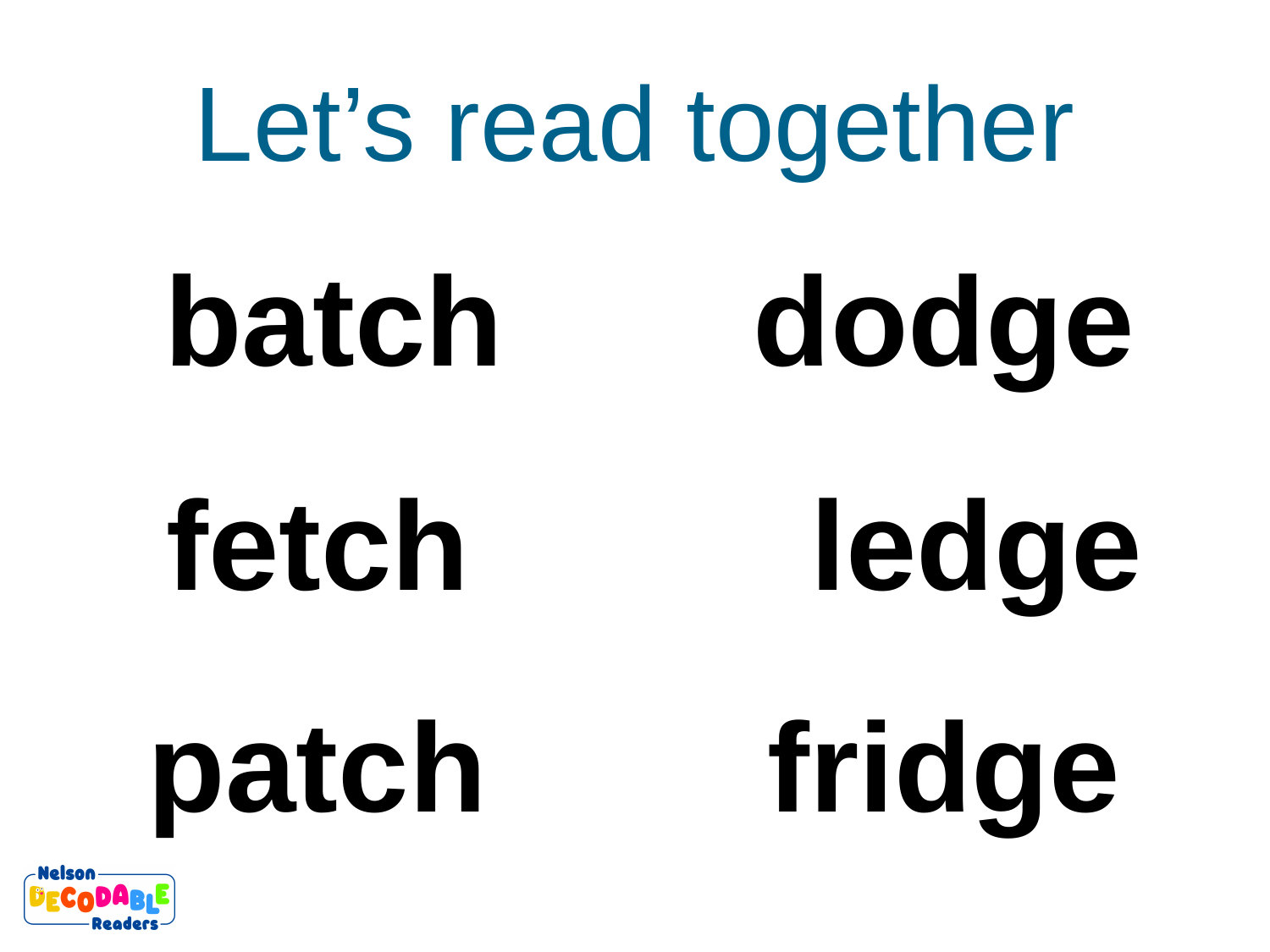

Let’s read together
batch
dodge
fetch
ledge
fridge
patch